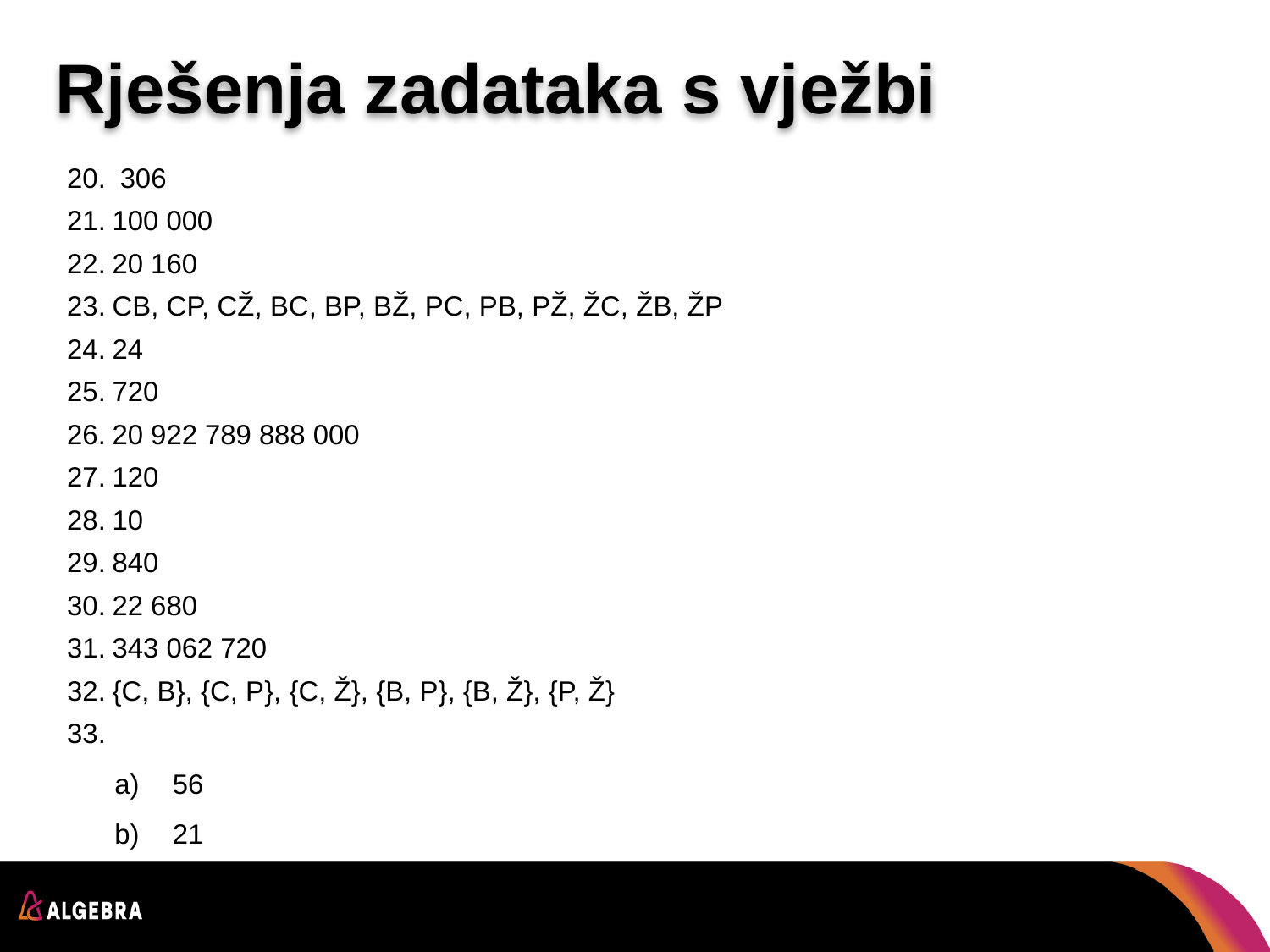

# Rješenja zadataka s vježbi
 306
100 000
20 160
CB, CP, CŽ, BC, BP, BŽ, PC, PB, PŽ, ŽC, ŽB, ŽP
24
720
20 922 789 888 000
120
10
840
22 680
343 062 720
{C, B}, {C, P}, {C, Ž}, {B, P}, {B, Ž}, {P, Ž}

56
21